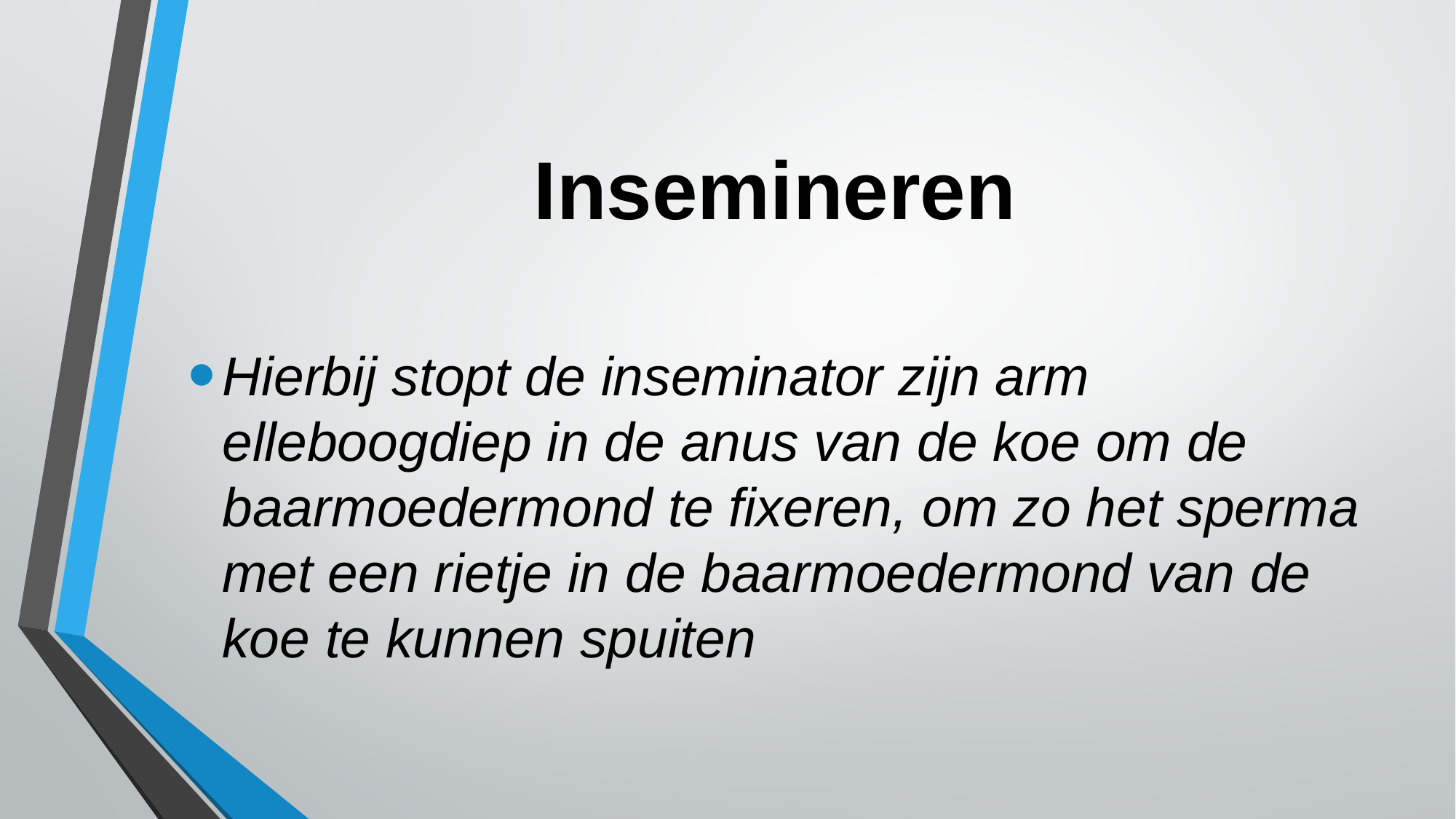

# Insemineren
Hierbij stopt de inseminator zijn arm elleboogdiep in de anus van de koe om de baarmoedermond te fixeren, om zo het sperma met een rietje in de baarmoedermond van de koe te kunnen spuiten